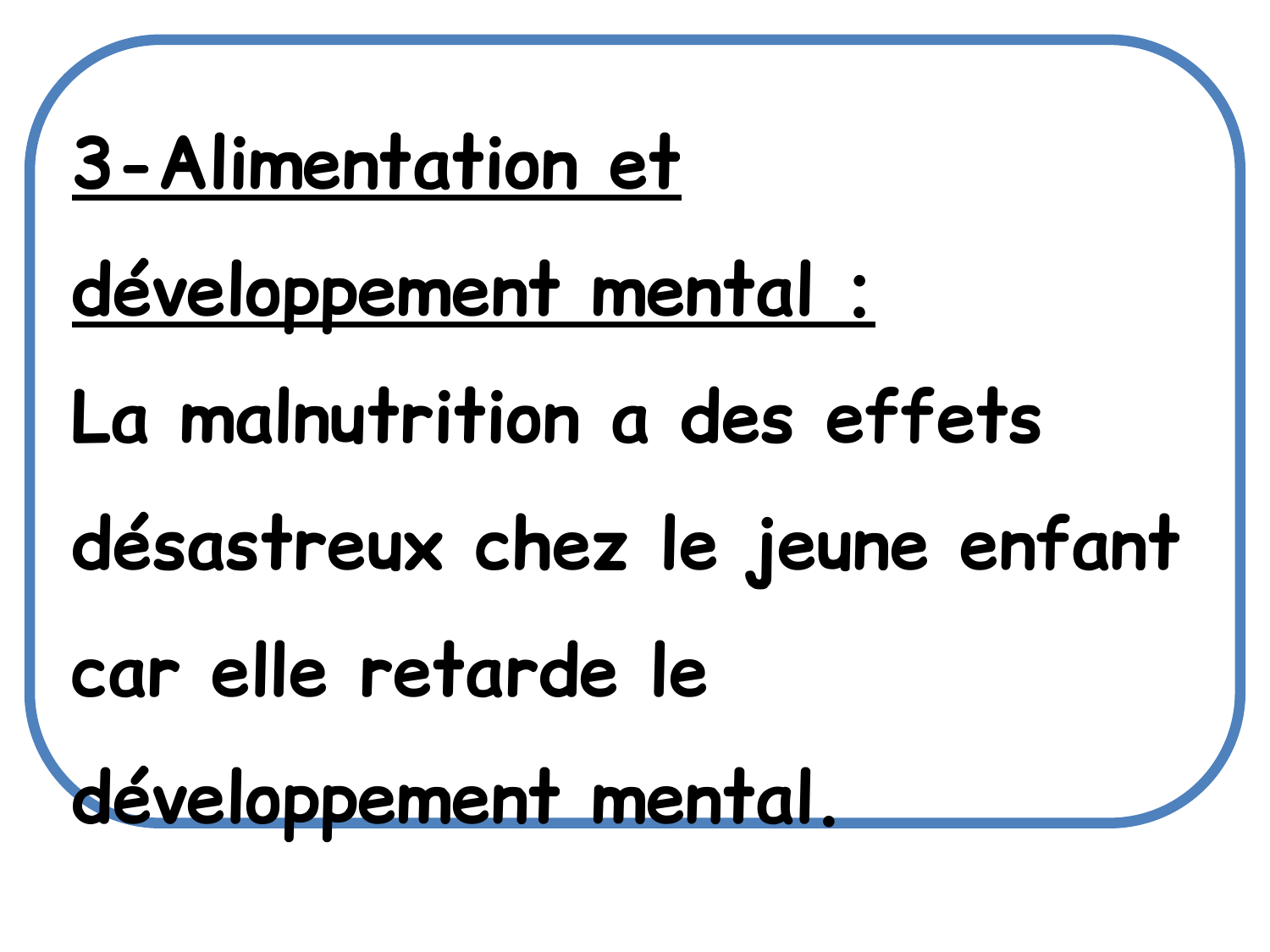

3-Alimentation et développement mental :
La malnutrition a des effets désastreux chez le jeune enfant car elle retarde le développement mental.